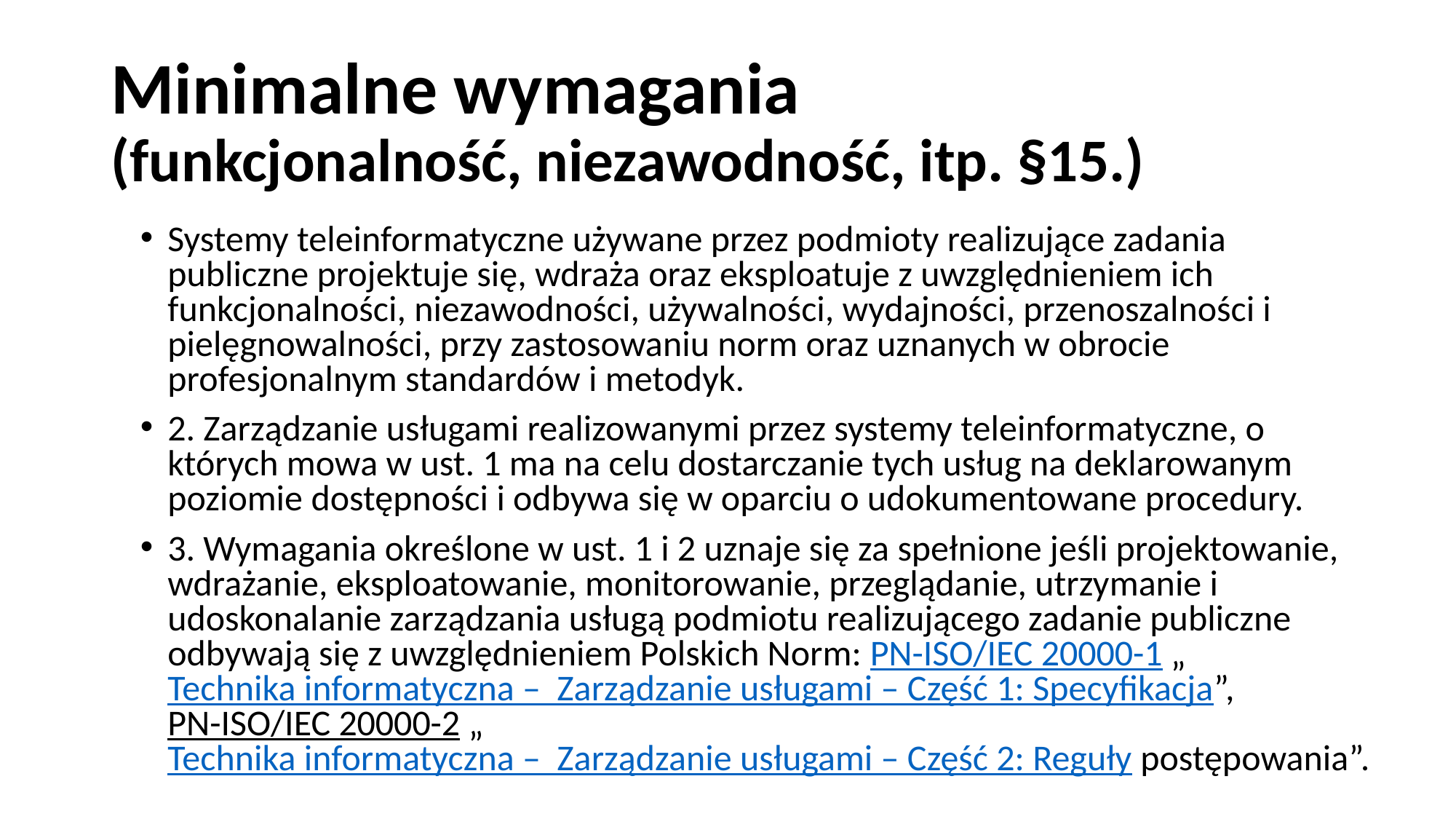

# Minimalne wymagania (funkcjonalność, niezawodność, itp. §15.)
Systemy teleinformatyczne używane przez podmioty realizujące zadania publiczne projektuje się, wdraża oraz eksploatuje z uwzględnieniem ich funkcjonalności, niezawodności, używalności, wydajności, przenoszalności i pielęgnowalności, przy zastosowaniu norm oraz uznanych w obrocie profesjonalnym standardów i metodyk.
2. Zarządzanie usługami realizowanymi przez systemy teleinformatyczne, o których mowa w ust. 1 ma na celu dostarczanie tych usług na deklarowanym poziomie dostępności i odbywa się w oparciu o udokumentowane procedury.
3. Wymagania określone w ust. 1 i 2 uznaje się za spełnione jeśli projektowanie, wdrażanie, eksploatowanie, monitorowanie, przeglądanie, utrzymanie i udoskonalanie zarządzania usługą podmiotu realizującego zadanie publiczne odbywają się z uwzględnieniem Polskich Norm: PN-ISO/IEC 20000-1 „Technika informatyczna –  Zarządzanie usługami – Część 1: Specyfikacja”, PN-ISO/IEC 20000-2 „Technika informatyczna –  Zarządzanie usługami – Część 2: Reguły postępowania”.